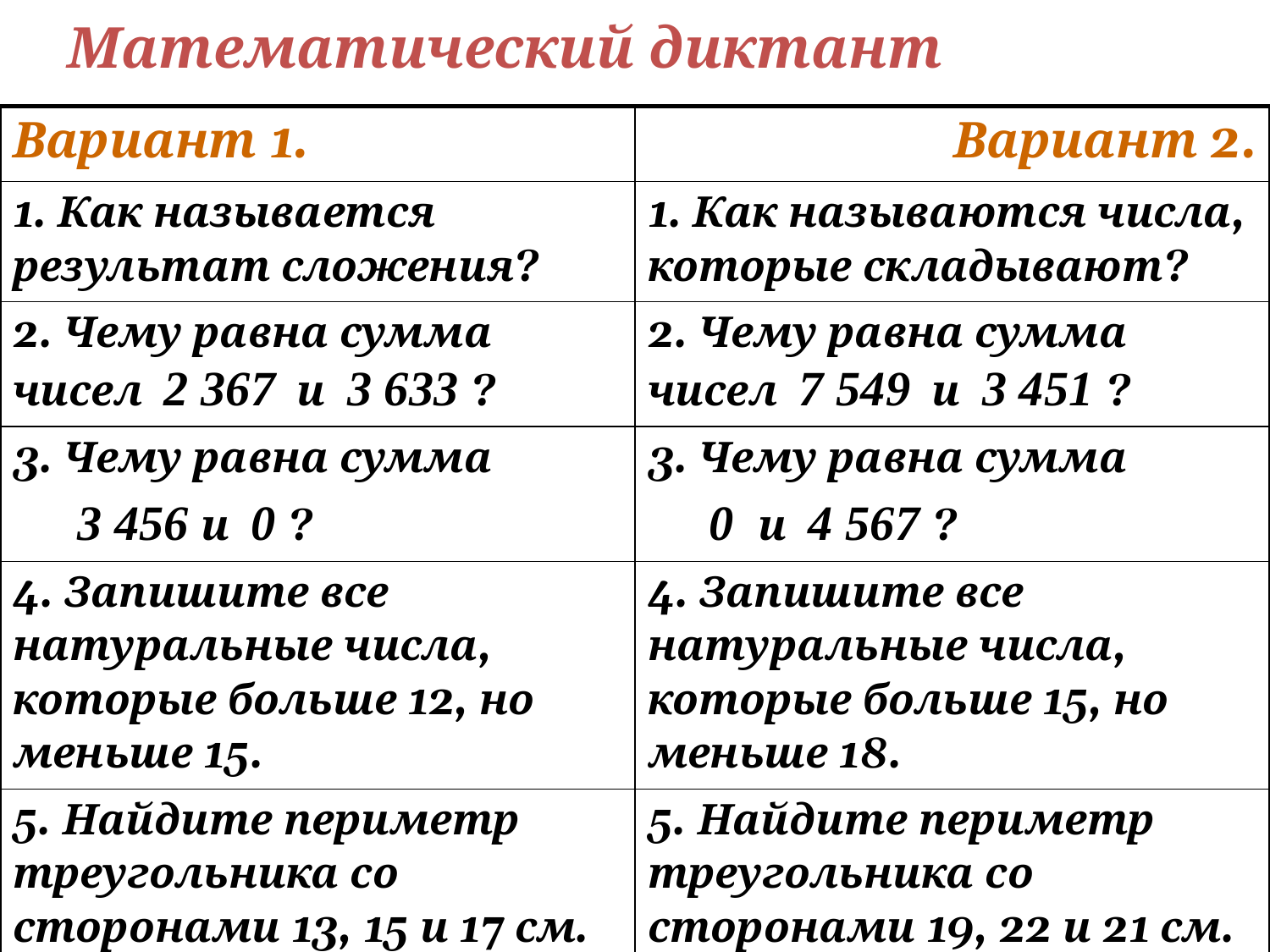

# Математический диктант
| Вариант 1. | Вариант 2. |
| --- | --- |
| 1. Как называется результат сложения? | 1. Как называются числа, которые складывают? |
| 2. Чему равна сумма чисел 2 367 и 3 633 ? | 2. Чему равна сумма чисел 7 549 и 3 451 ? |
| 3. Чему равна сумма 3 456 и 0 ? | 3. Чему равна сумма 0 и 4 567 ? |
| 4. Запишите все натуральные числа, которые больше 12, но меньше 15. | 4. Запишите все натуральные числа, которые больше 15, но меньше 18. |
| 5. Найдите периметр треугольника со сторонами 13, 15 и 17 см. | 5. Найдите периметр треугольника со сторонами 19, 22 и 21 см. |